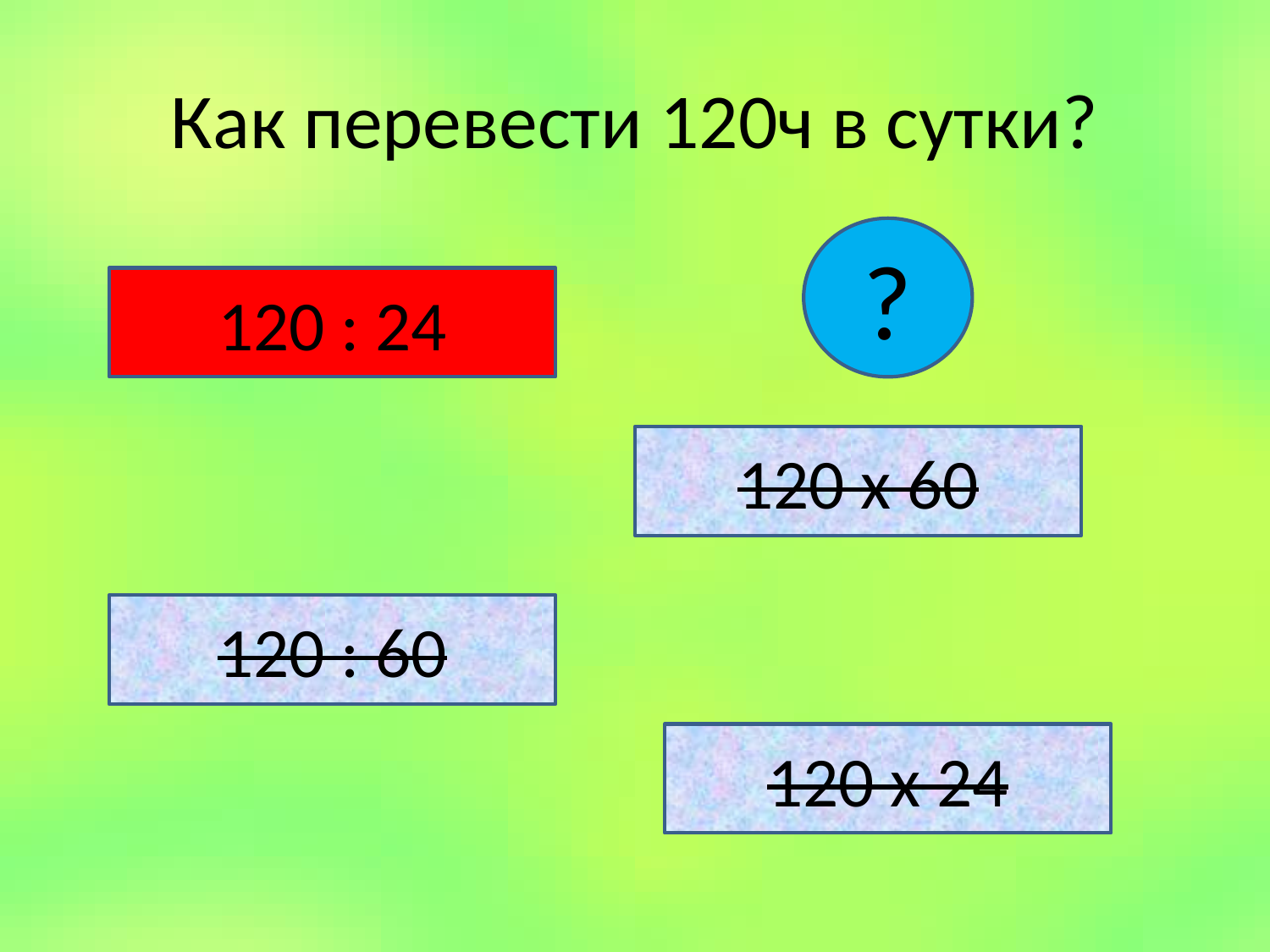

# Как перевести 120ч в сутки?
?
120 : 24
120 х 60
120 : 60
120 х 24